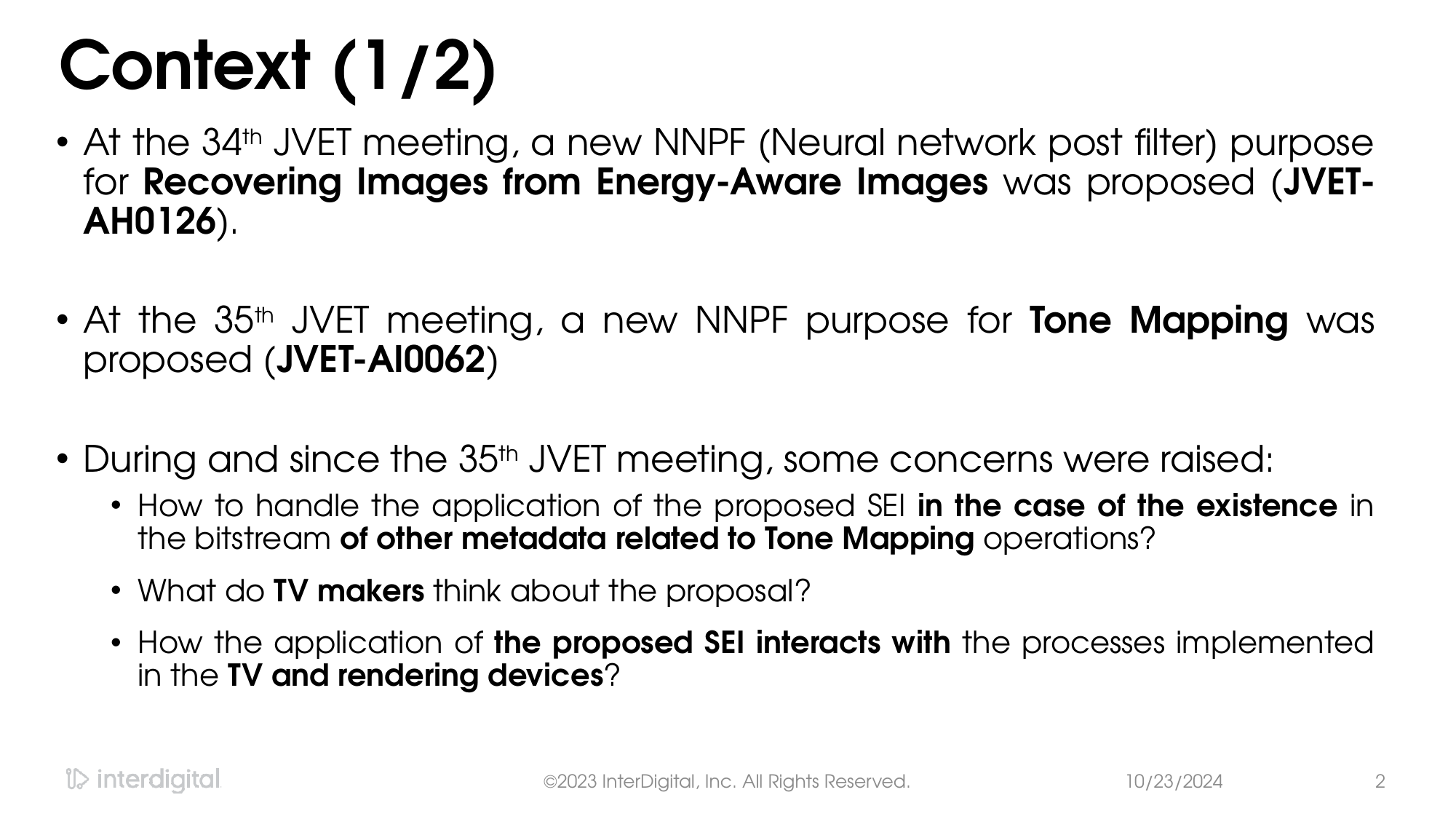

# Context (1/2)
At the 34th JVET meeting, a new NNPF (Neural network post filter) purpose for Recovering Images from Energy-Aware Images was proposed (JVET-AH0126).

At the 35th JVET meeting, a new NNPF purpose for Tone Mapping was proposed (JVET-AI0062)

During and since the 35th JVET meeting, some concerns were raised:
How to handle the application of the proposed SEI in the case of the existence in the bitstream of other metadata related to Tone Mapping operations?
What do TV makers think about the proposal?
How the application of the proposed SEI interacts with the processes implemented in the TV and rendering devices?

©2023 InterDigital, Inc. All Rights Reserved.
10/23/2024
2